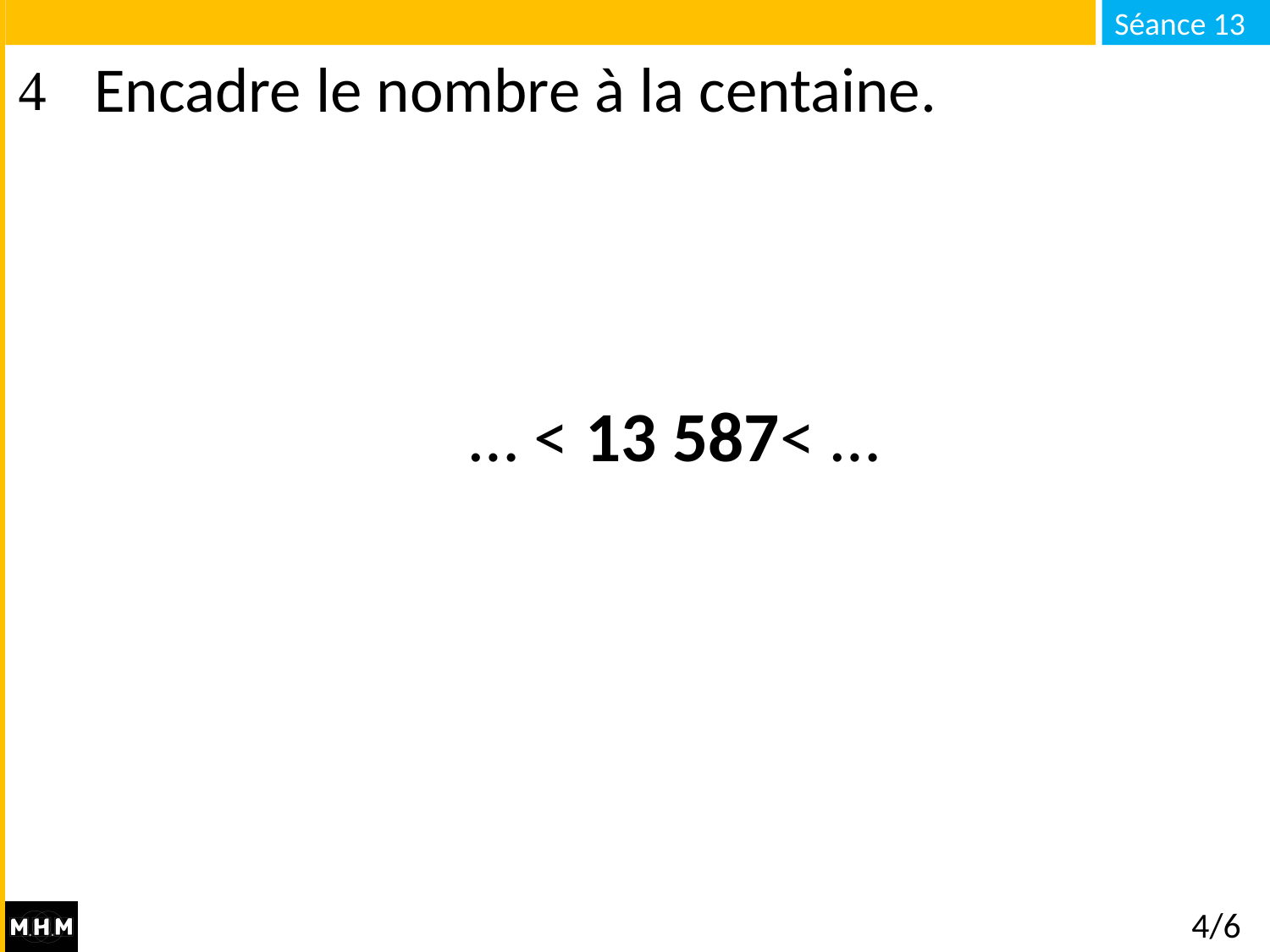

# Encadre le nombre à la centaine.
… < 13 587< …
4/6